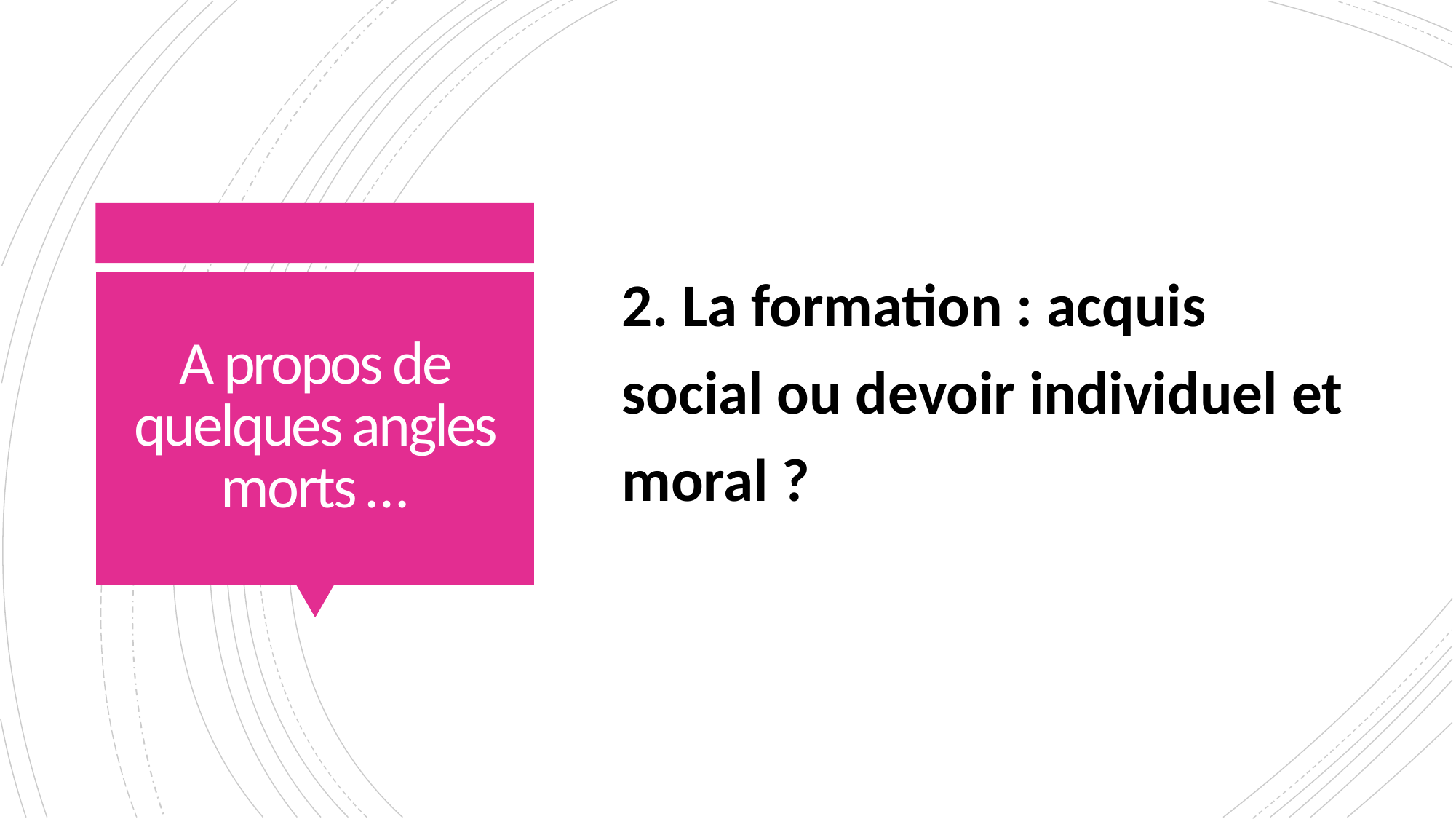

2. La formation : acquis social ou devoir individuel et moral ?

# A propos de quelques angles morts …